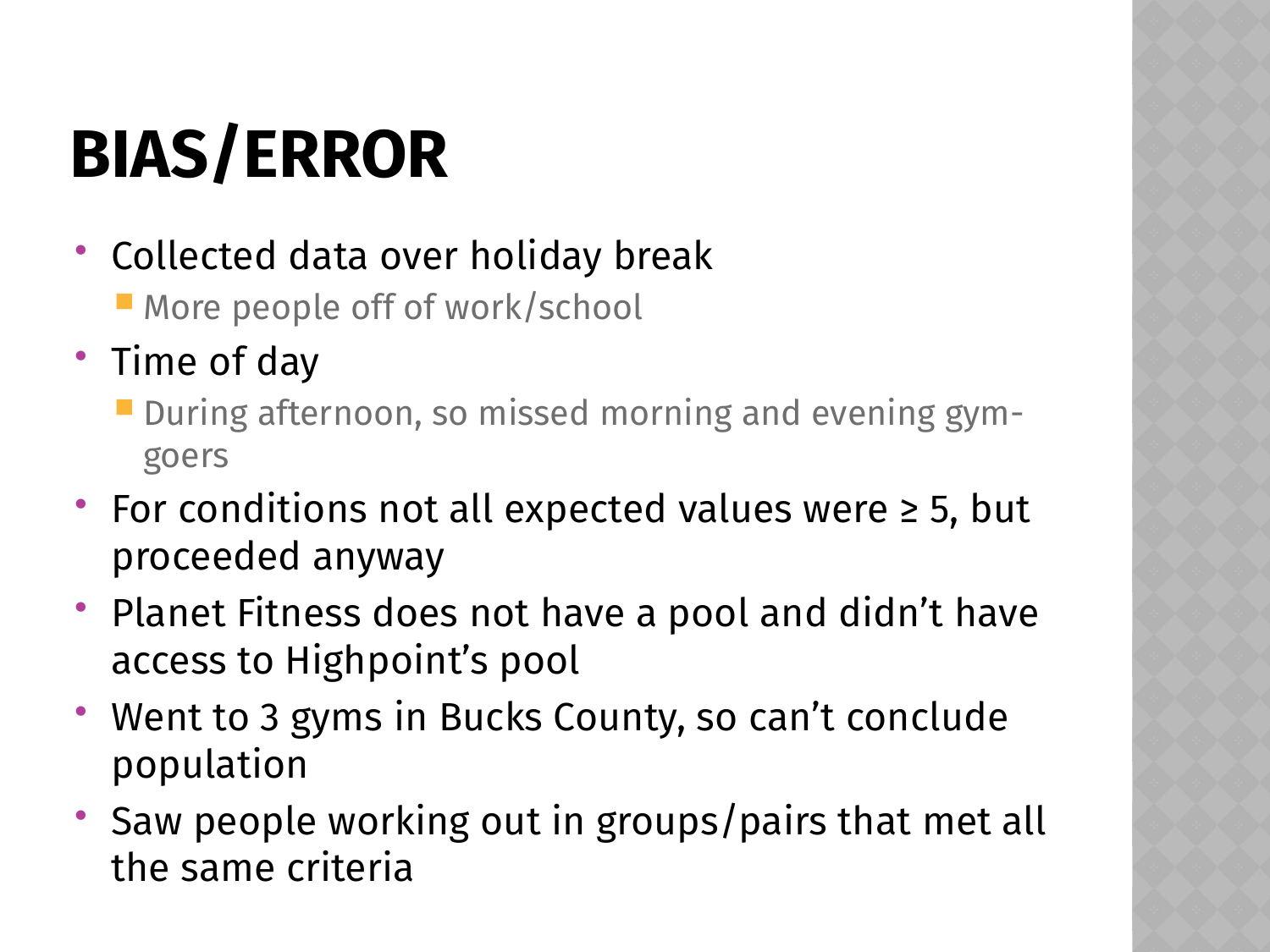

# Bias/Error
Collected data over holiday break
More people off of work/school
Time of day
During afternoon, so missed morning and evening gym-goers
For conditions not all expected values were ≥ 5, but proceeded anyway
Planet Fitness does not have a pool and didn’t have access to Highpoint’s pool
Went to 3 gyms in Bucks County, so can’t conclude population
Saw people working out in groups/pairs that met all the same criteria